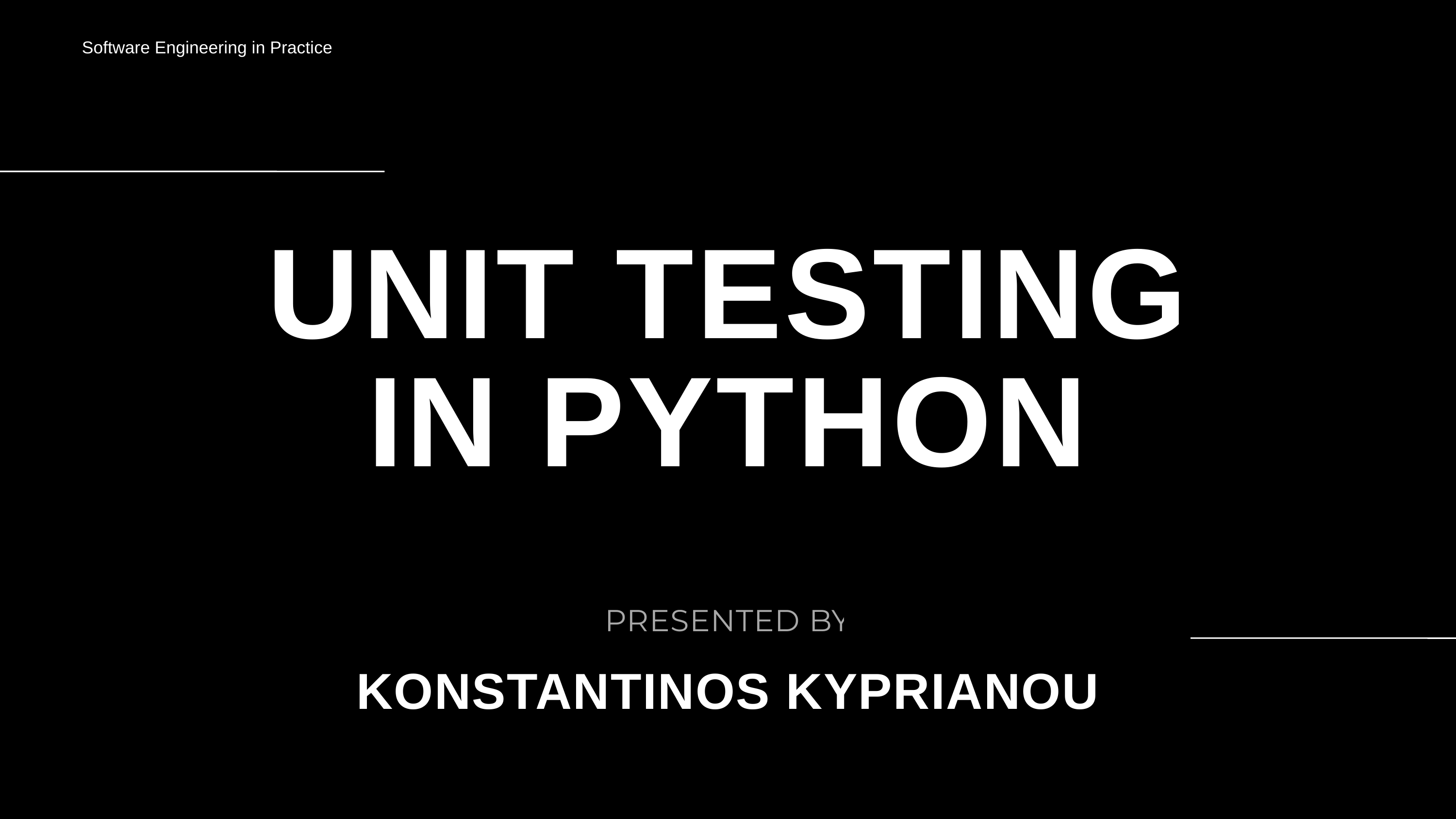

Software Engineering in Practice

UNIT TESTING
IN PYTHON
PRESENTED BY

KONSTANTINOS KYPRIANOU